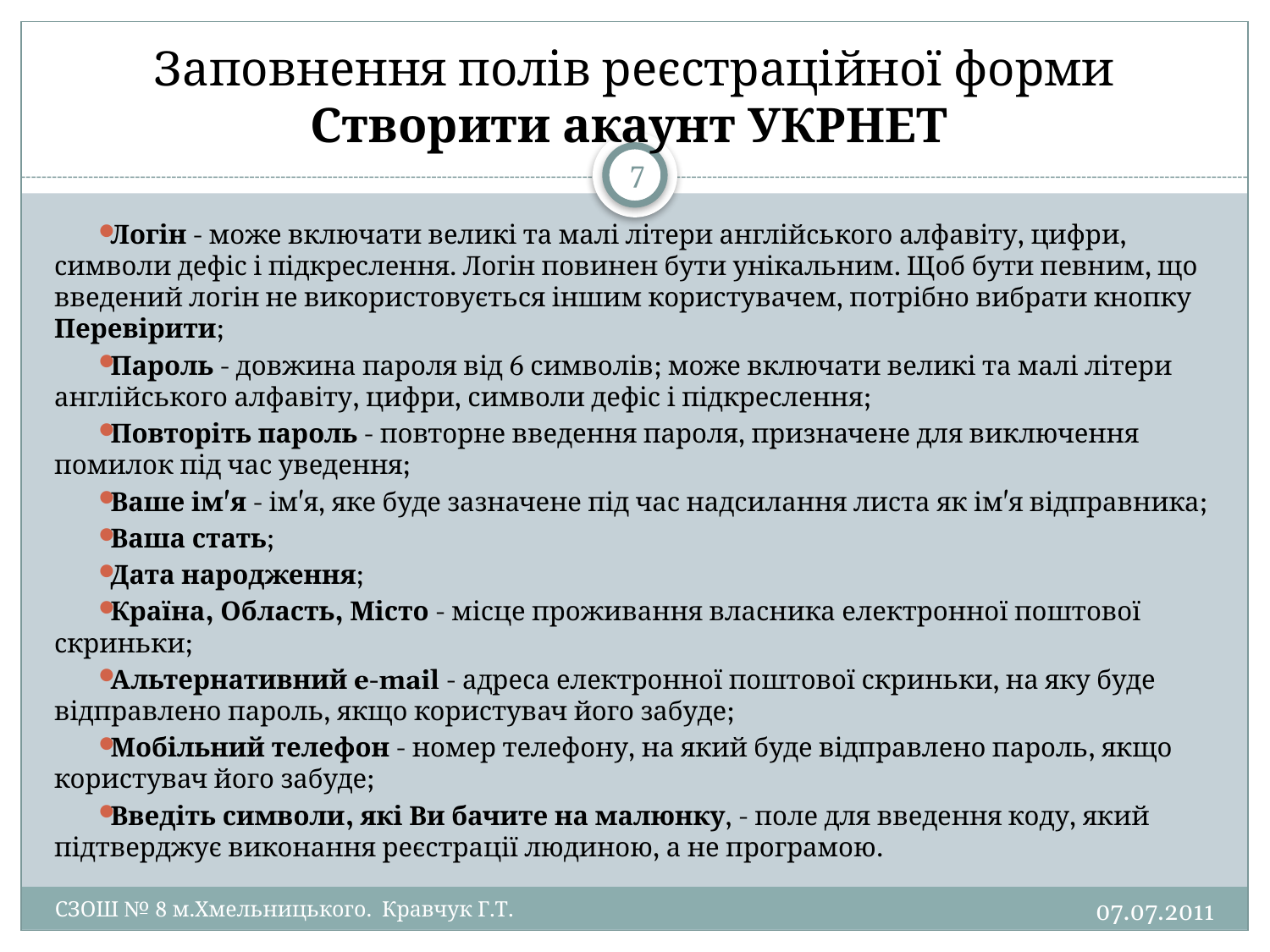

# Заповнення полів реєстраційної форми Створити акаунт УКРНЕТ
7
Логін - може включати великі та малі літери англійського алфа­віту, цифри, символи дефіс і підкреслення. Логін повинен бути унікальним. Щоб бути певним, що введений логін не використовується іншим користувачем, потрібно вибрати кнопку Перевірити;
Пароль - довжина пароля від 6 символів; може включати великі та малі літери англійського алфавіту, цифри, символи дефіс і підкреслення;
Повторіть пароль - повторне введення пароля, призначене для виключення помилок під час уведення;
Ваше ім'я - ім'я, яке буде зазначене під час надсилання листа як ім'я відправника;
Ваша стать;
Дата народження;
Країна, Область, Місто - місце проживання власника електронної поштової скриньки;
Альтернативний e-mail - адреса електронної поштової скриньки, на яку буде відправлено пароль, якщо користувач його забуде;
Мобільний телефон - номер телефону, на який буде відправлено пароль, якщо користувач його забуде;
Введіть символи, які Ви бачите на малюнку, - поле для введення коду, який підтверджує виконання реєстрації людиною, а не програмою.

07.07.2011
СЗОШ № 8 м.Хмельницького.  Кравчук Г.Т.